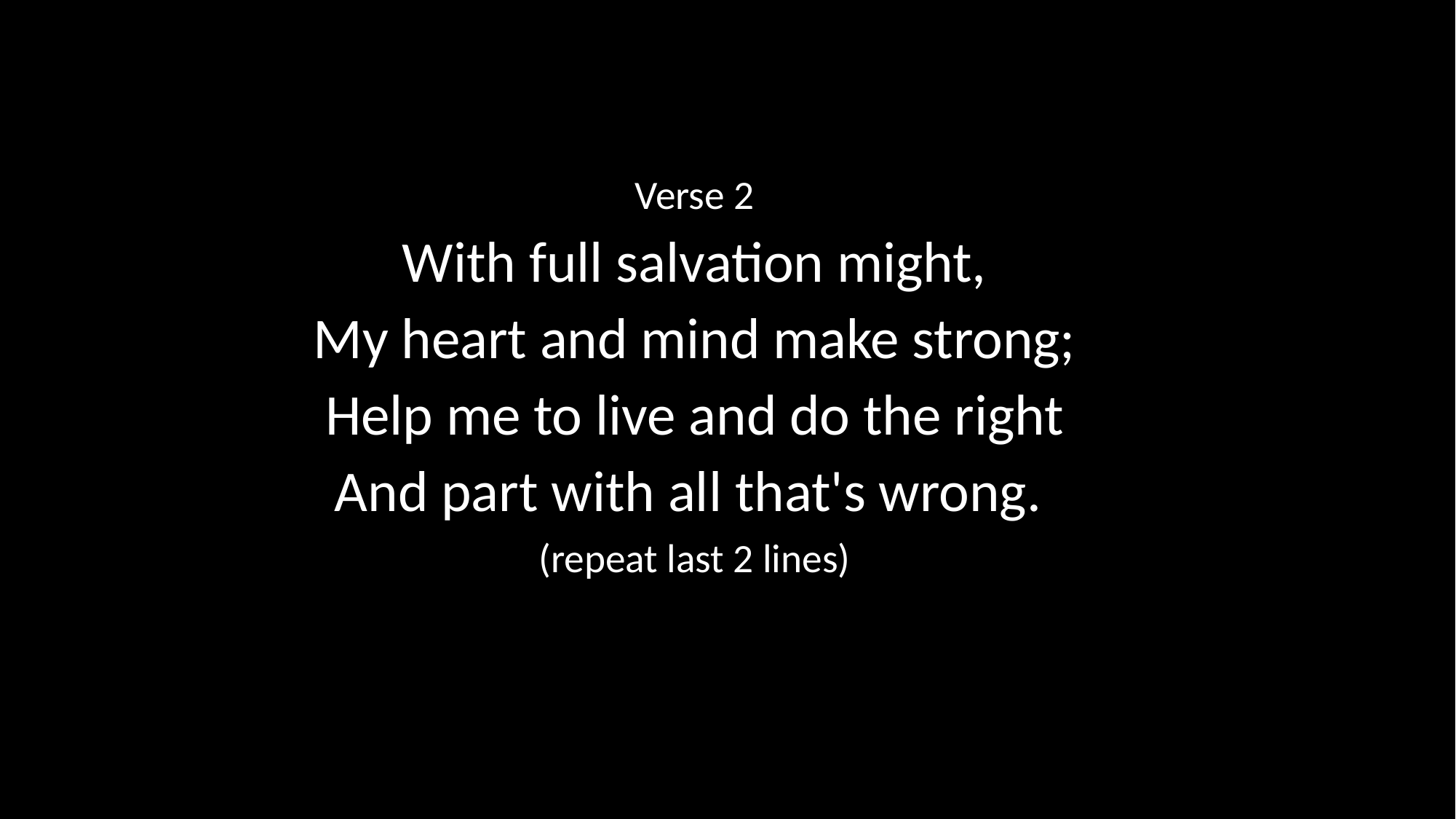

Verse 2
With full salvation might,
My heart and mind make strong;
Help me to live and do the right
And part with all that's wrong.
(repeat last 2 lines)